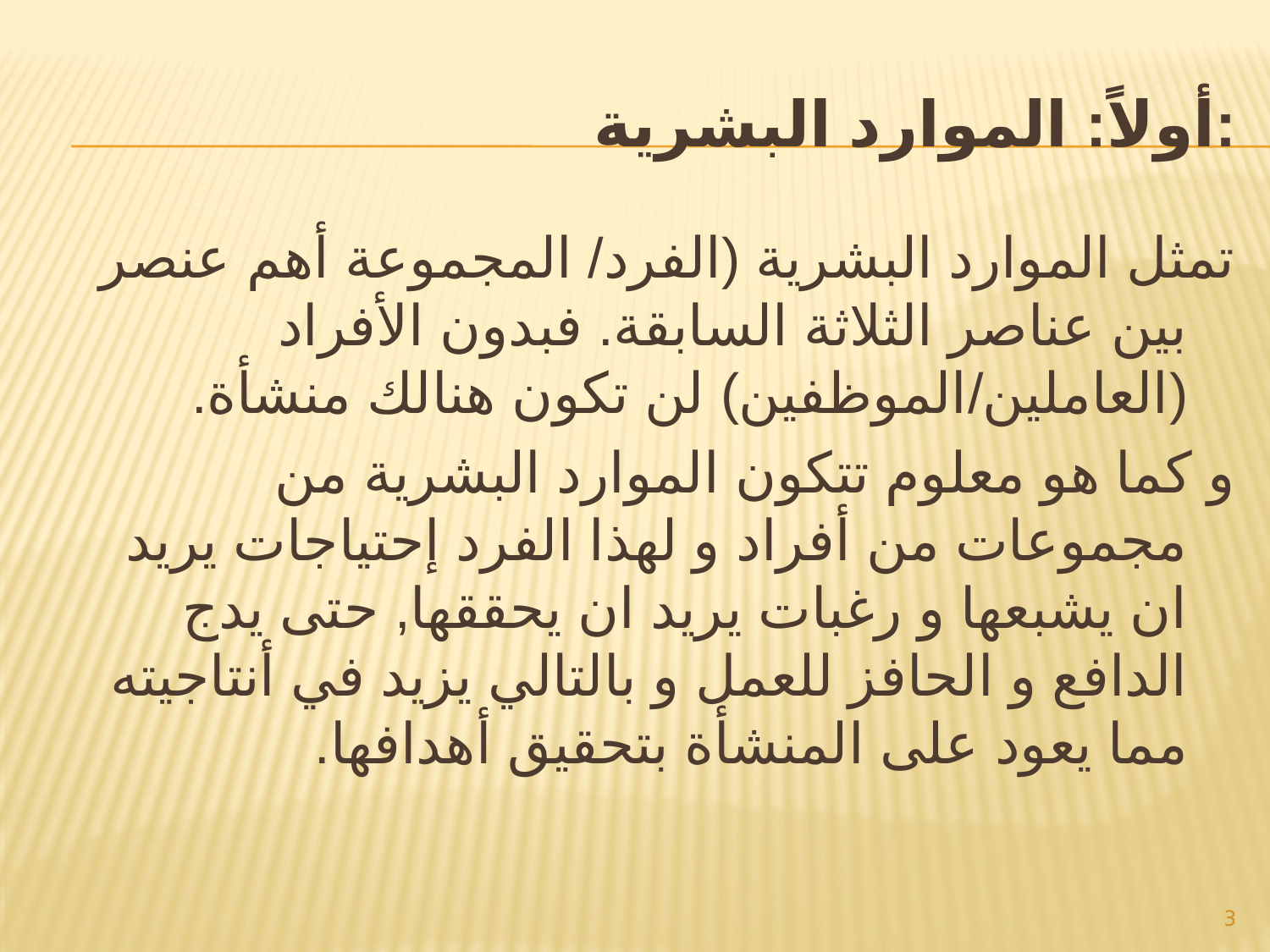

# أولاً: الموارد البشرية:
تمثل الموارد البشرية (الفرد/ المجموعة أهم عنصر بين عناصر الثلاثة السابقة. فبدون الأفراد (العاملين/الموظفين) لن تكون هنالك منشأة.
و كما هو معلوم تتكون الموارد البشرية من مجموعات من أفراد و لهذا الفرد إحتياجات يريد ان يشبعها و رغبات يريد ان يحققها, حتى يدج الدافع و الحافز للعمل و بالتالي يزيد في أنتاجيته مما يعود على المنشأة بتحقيق أهدافها.
3